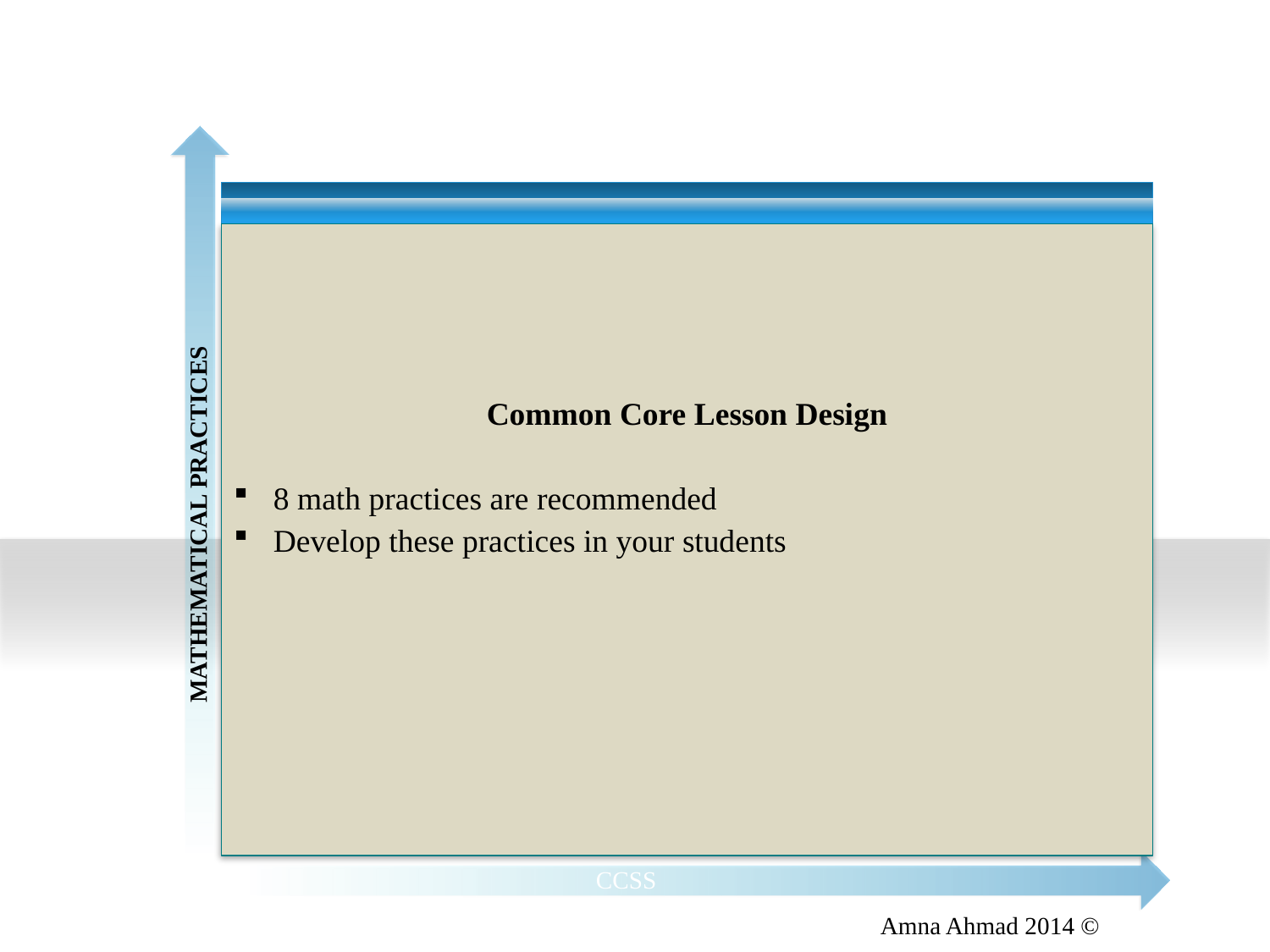

Common Core Lesson Design

8 math practices are recommended
Develop these practices in your students

MATHEMATICAL PRACTICES

CCSS
Amna Ahmad 2014 ©